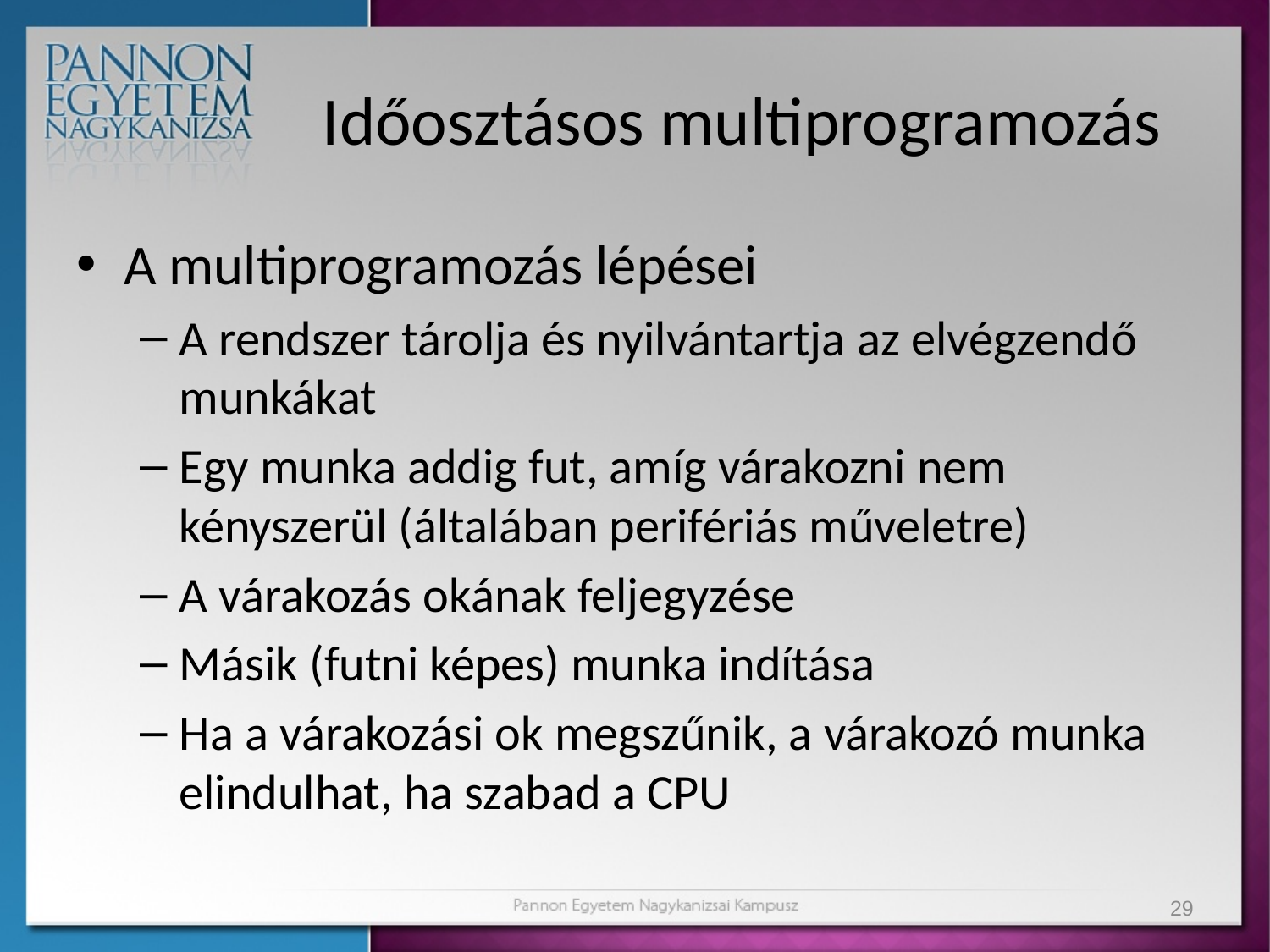

# Időosztásos multiprogramozás
A multiprogramozás lépései
A rendszer tárolja és nyilvántartja az elvégzendő munkákat
Egy munka addig fut, amíg várakozni nem kényszerül (általában perifériás műveletre)
A várakozás okának feljegyzése
Másik (futni képes) munka indítása
Ha a várakozási ok megszűnik, a várakozó munka elindulhat, ha szabad a CPU
29